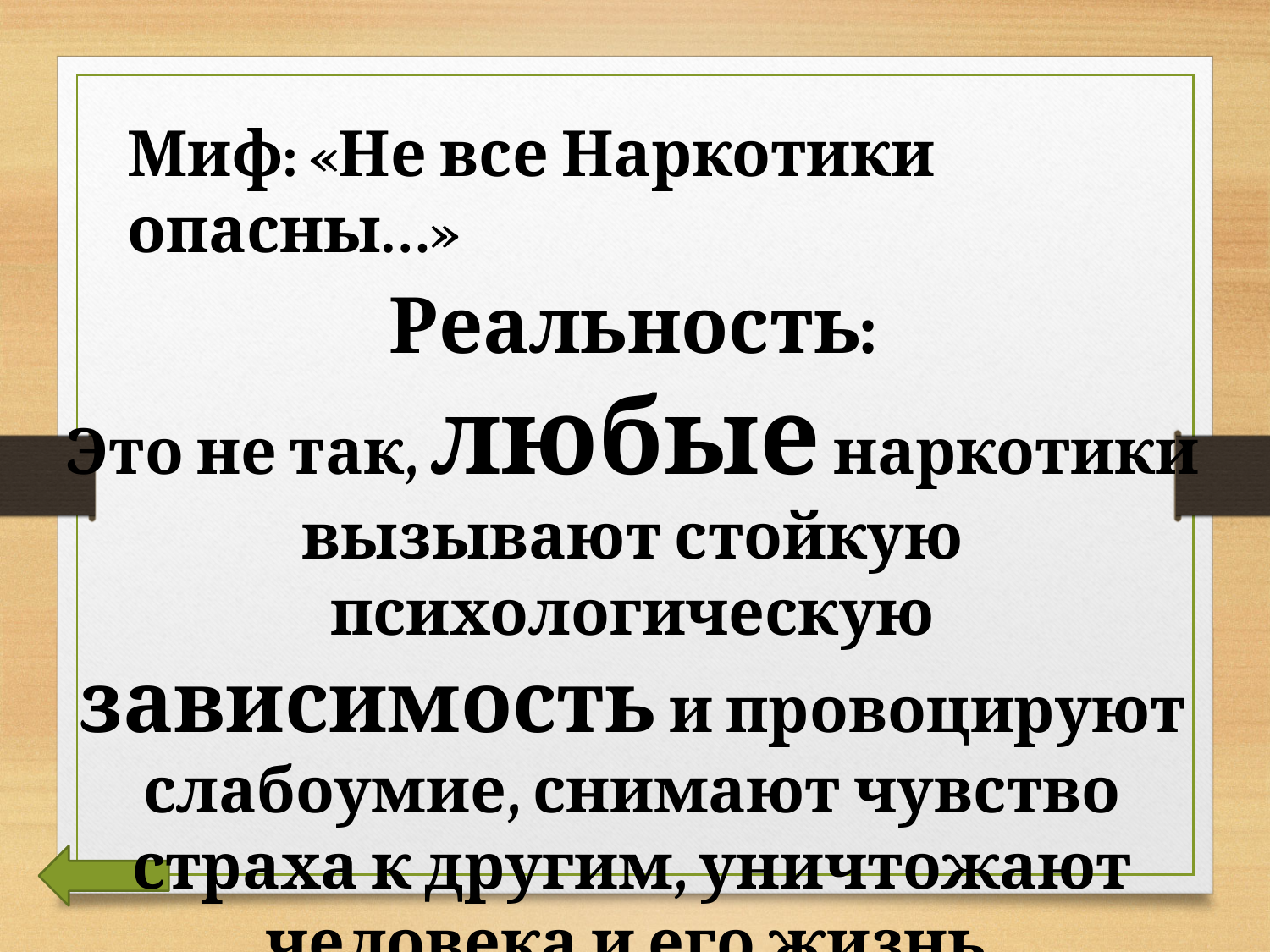

Миф: «Не все Наркотики опасны…»
Реальность:
Это не так, любые наркотики вызывают стойкую психологическую зависимость и провоцируют слабоумие, снимают чувство страха к другим, уничтожают человека и его жизнь